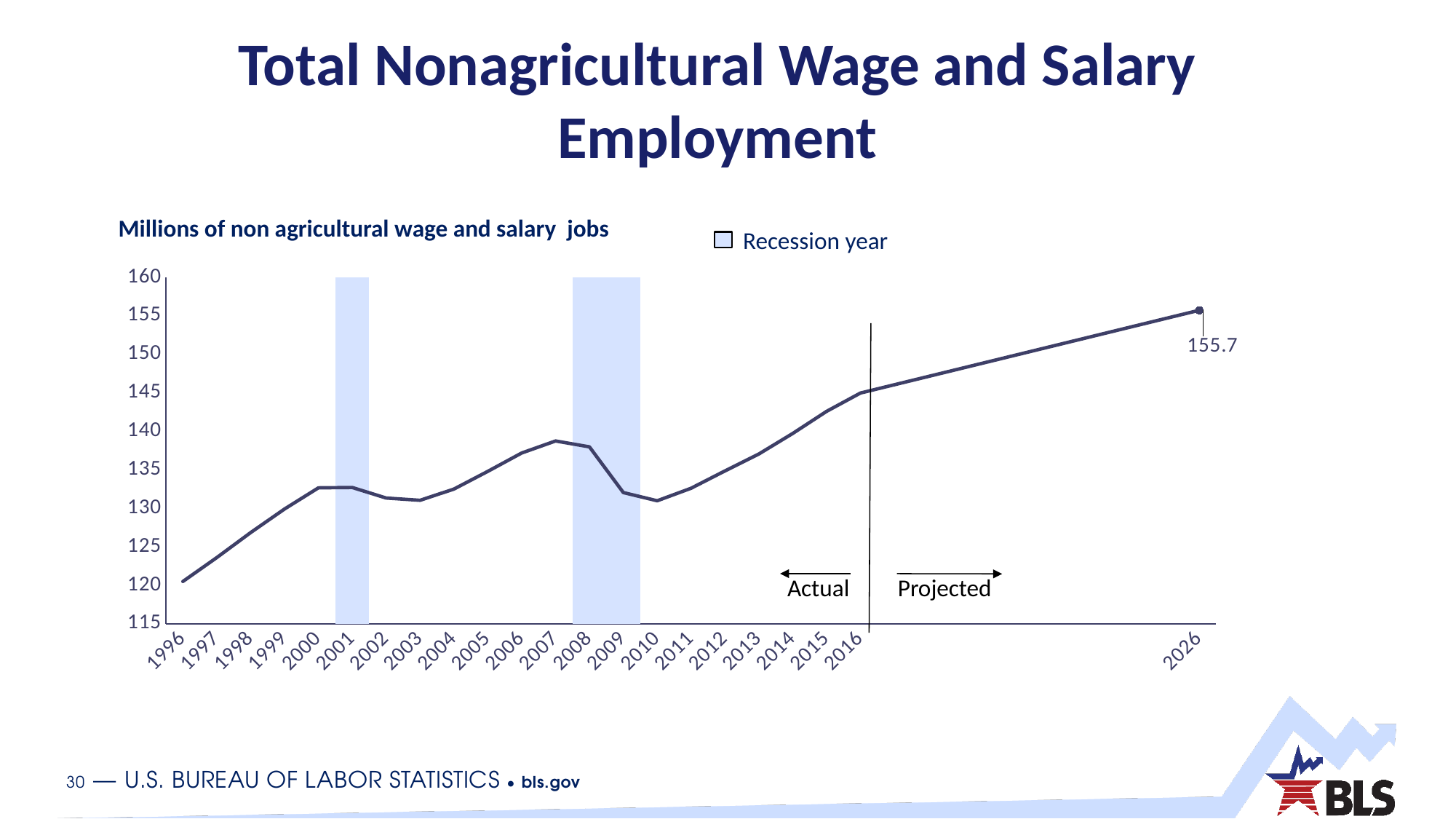

# Total Nonagricultural Wage and Salary Employment
Millions of non agricultural wage and salary  jobs
Recession year

### Chart

| Category | Recession | Total NonFarm |
|---|---|---|
| 1996 | None | 120.49989999999998 |
| 1997 | None | 123.603 |
| 1998 | None | 126.85170000000001 |
| 1999 | None | 129.91039999999998 |
| 2000 | None | 132.6645 |
| 2001 | 1.0 | 132.7082 |
| 2002 | None | 131.33760000000004 |
| 2003 | None | 131.0425 |
| 2004 | None | 132.5003 |
| 2005 | None | 134.79859999999996 |
| 2006 | None | 137.1909 |
| 2007 | None | 138.75349999999997 |
| 2008 | 1.0 | 137.9912 |
| 2009 | 1.0 | 132.04590000000002 |
| 2010 | None | 130.9802 |
| 2011 | None | 132.6071 |
| 2012 | None | 134.8621 |
| 2013 | None | 137.0554 |
| 2014 | None | 139.72670000000002 |
| 2015 | None | 142.592 |
| 2016 | None | 144.9793 |
|  | None | None |
|  | None | None |
|  | None | None |
|  | None | None |
|  | None | None |
|  | None | None |
|  | None | None |
|  | None | None |
|  | None | None |
| 2026 | None | 155.7248 |
Actual
Projected